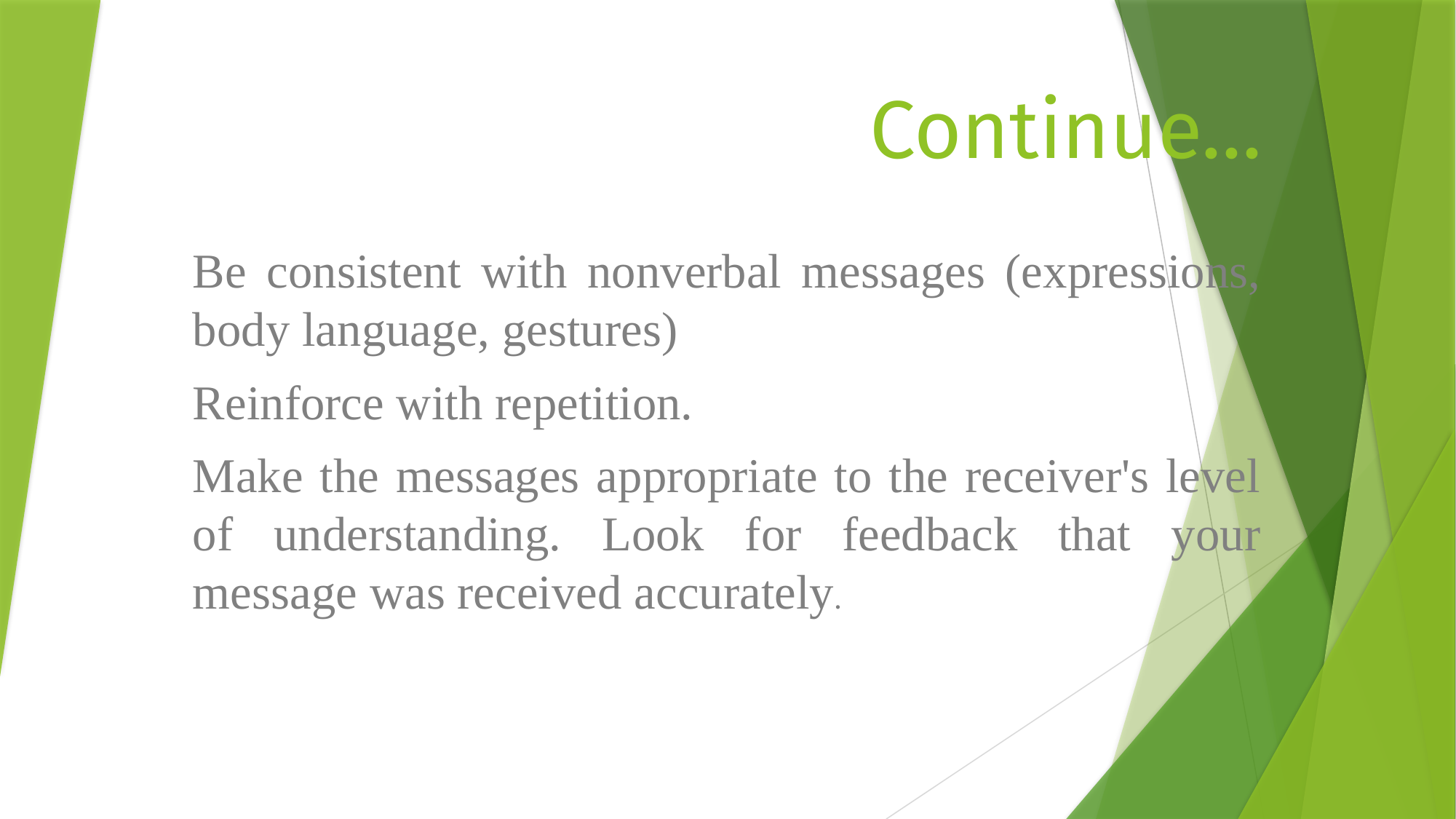

# Continue…
Be consistent with nonverbal messages (expressions, body language, gestures)
Reinforce with repetition.
Make the messages appropriate to the receiver's level of understanding. Look for feedback that your message was received accurately.